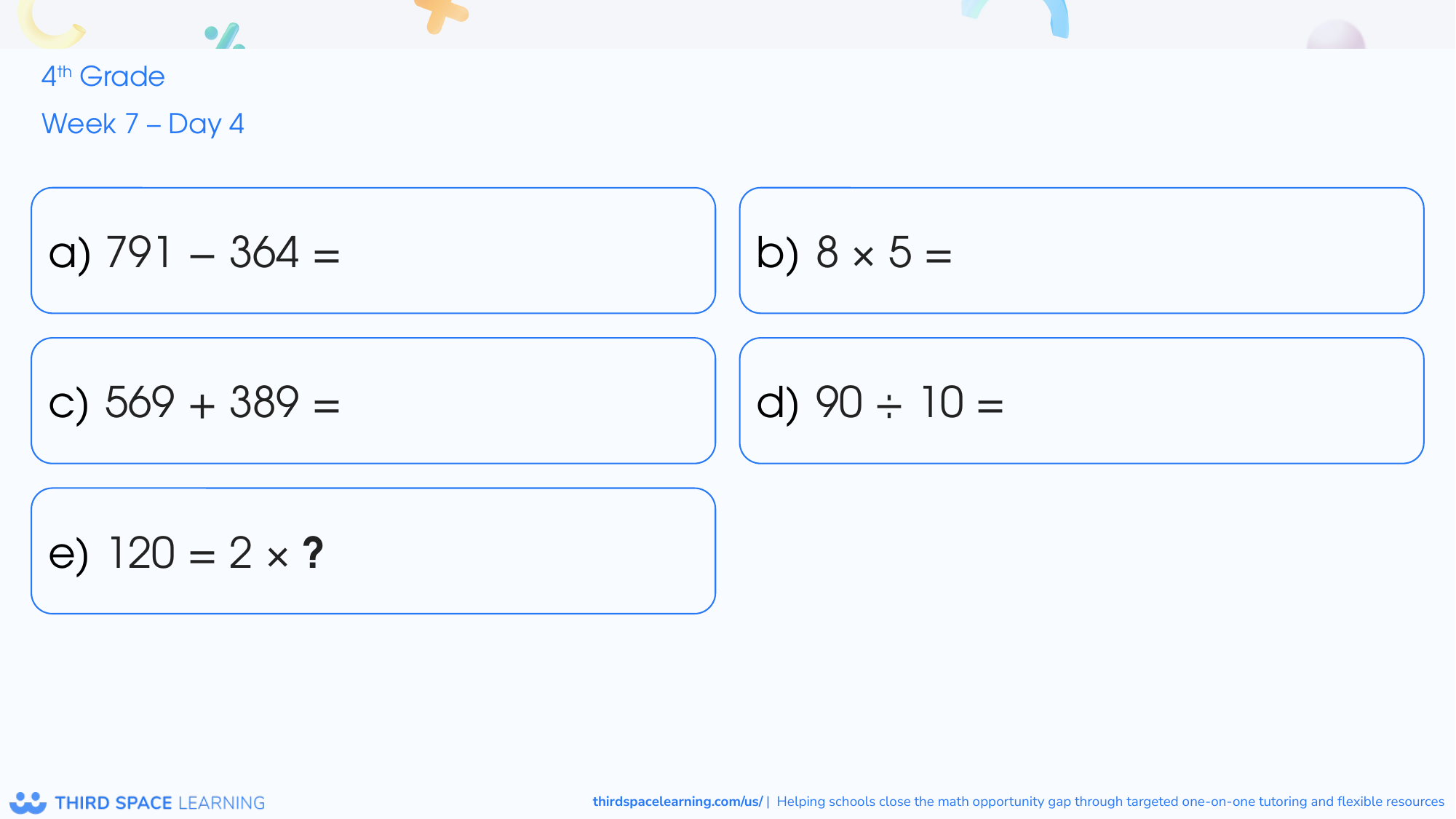

4th Grade
Week 7 – Day 4
791 − 364 =
8 × 5 =
569 + 389 =
90 ÷ 10 =
120 = 2 × ?